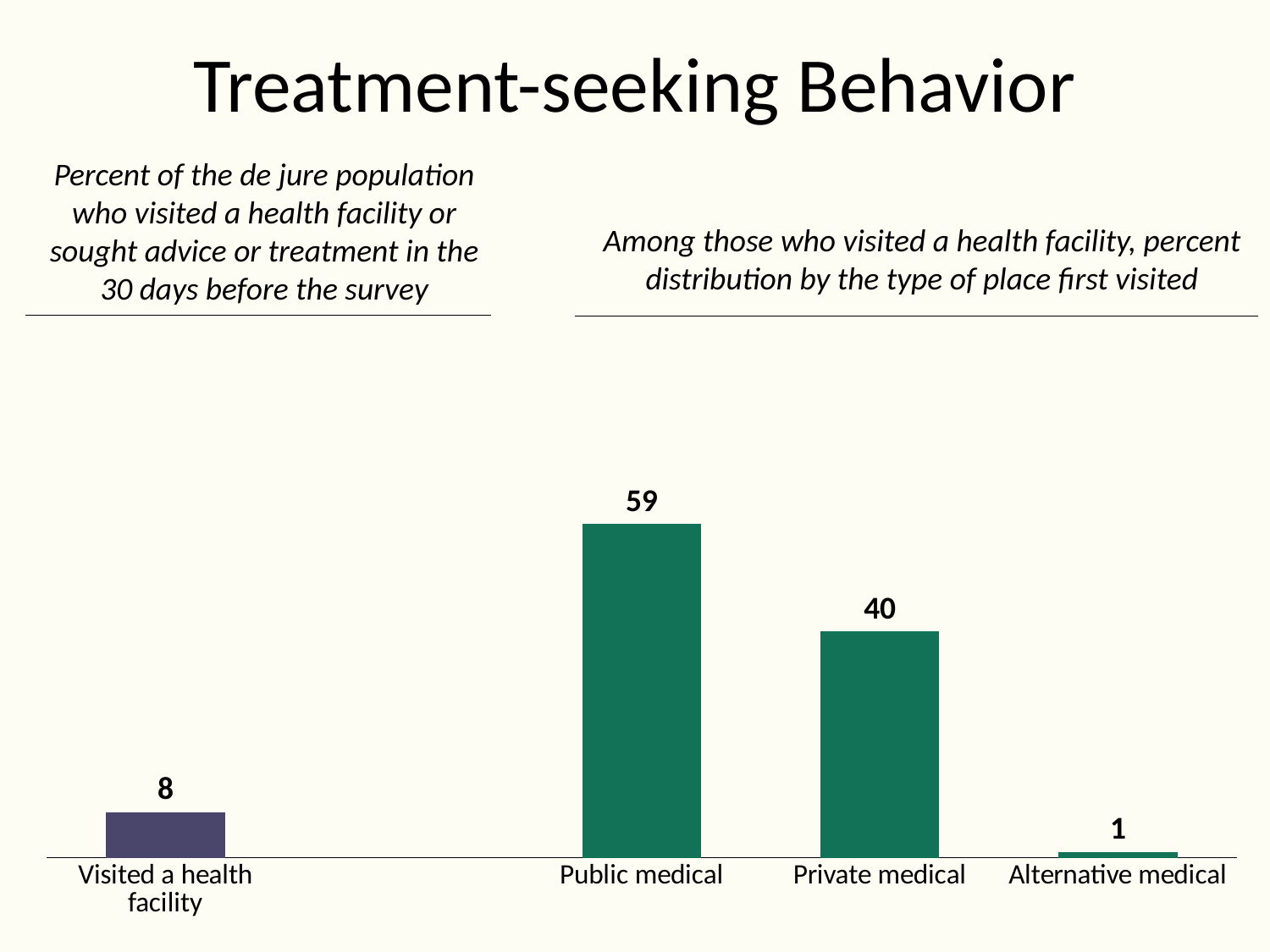

# Treatment-seeking Behavior
Percent of the de jure population who visited a health facility or sought advice or treatment in the 30 days before the survey

### Chart

| Category | Women |
|---|---|
| Visited a health facility | 8.0 |
|  | None |
| Public medical | 59.0 |
| Private medical | 40.0 |
| Alternative medical | 1.0 |
Among those who visited a health facility, percent distribution by the type of place first visited